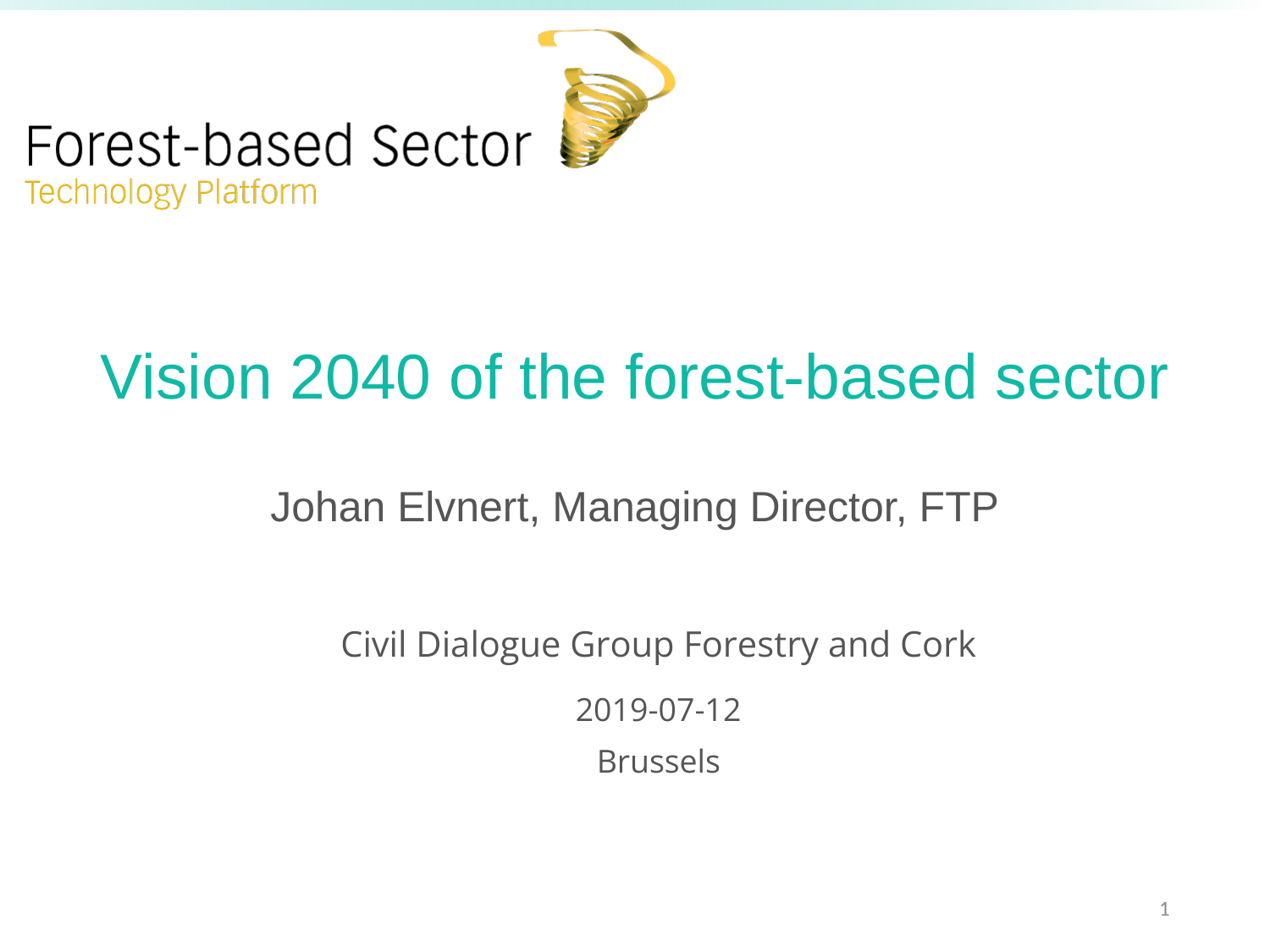

# Vision 2040 of the forest-based sector Johan Elvnert, Managing Director, FTP
Civil Dialogue Group Forestry and Cork
2019-07-12
Brussels
1